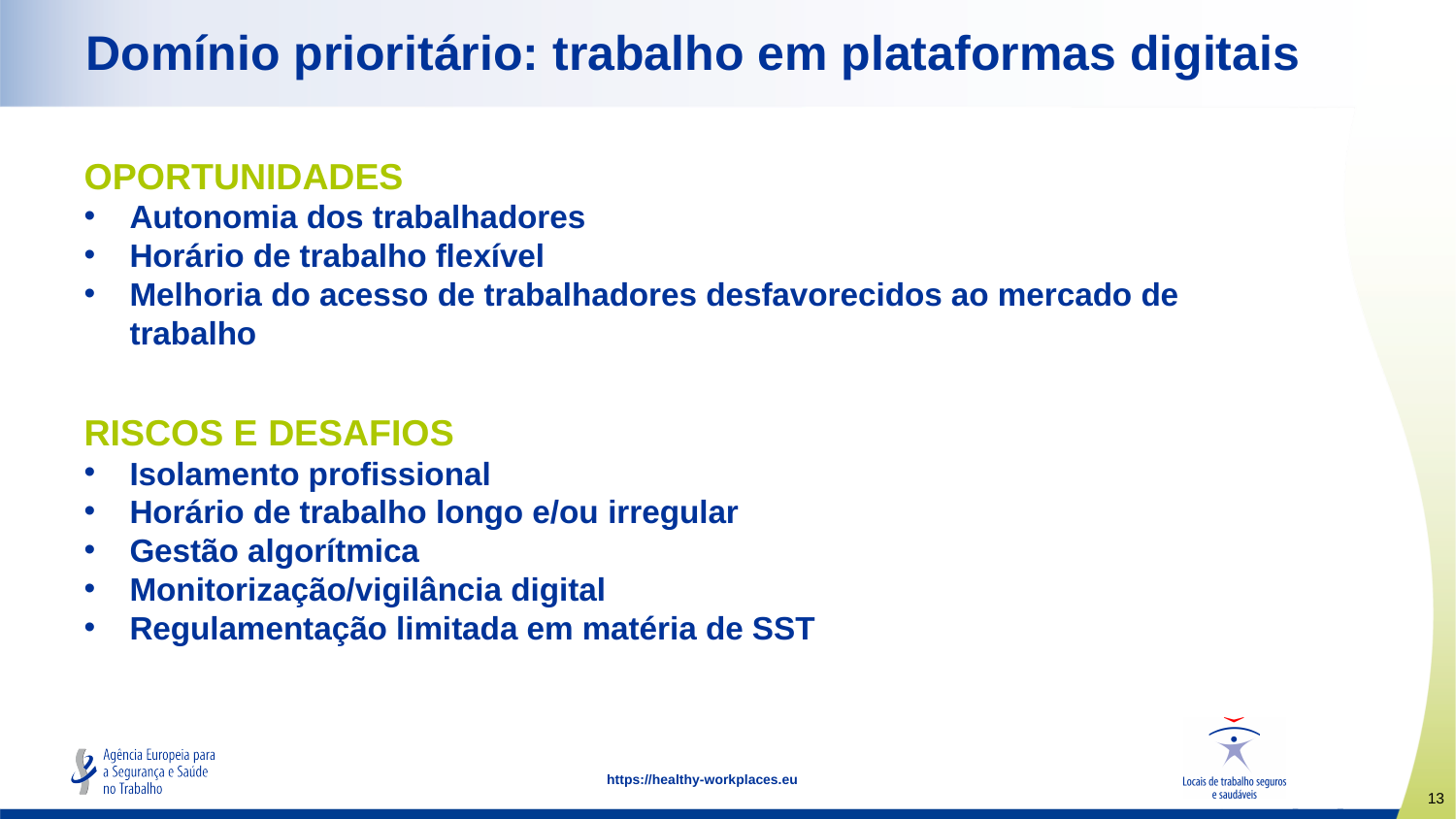

# Domínio prioritário: trabalho em plataformas digitais
OPORTUNIDADES
Autonomia dos trabalhadores
Horário de trabalho flexível
Melhoria do acesso de trabalhadores desfavorecidos ao mercado de trabalho

RISCOS E DESAFIOS
Isolamento profissional
Horário de trabalho longo e/ou irregular
Gestão algorítmica
Monitorização/vigilância digital
Regulamentação limitada em matéria de SST